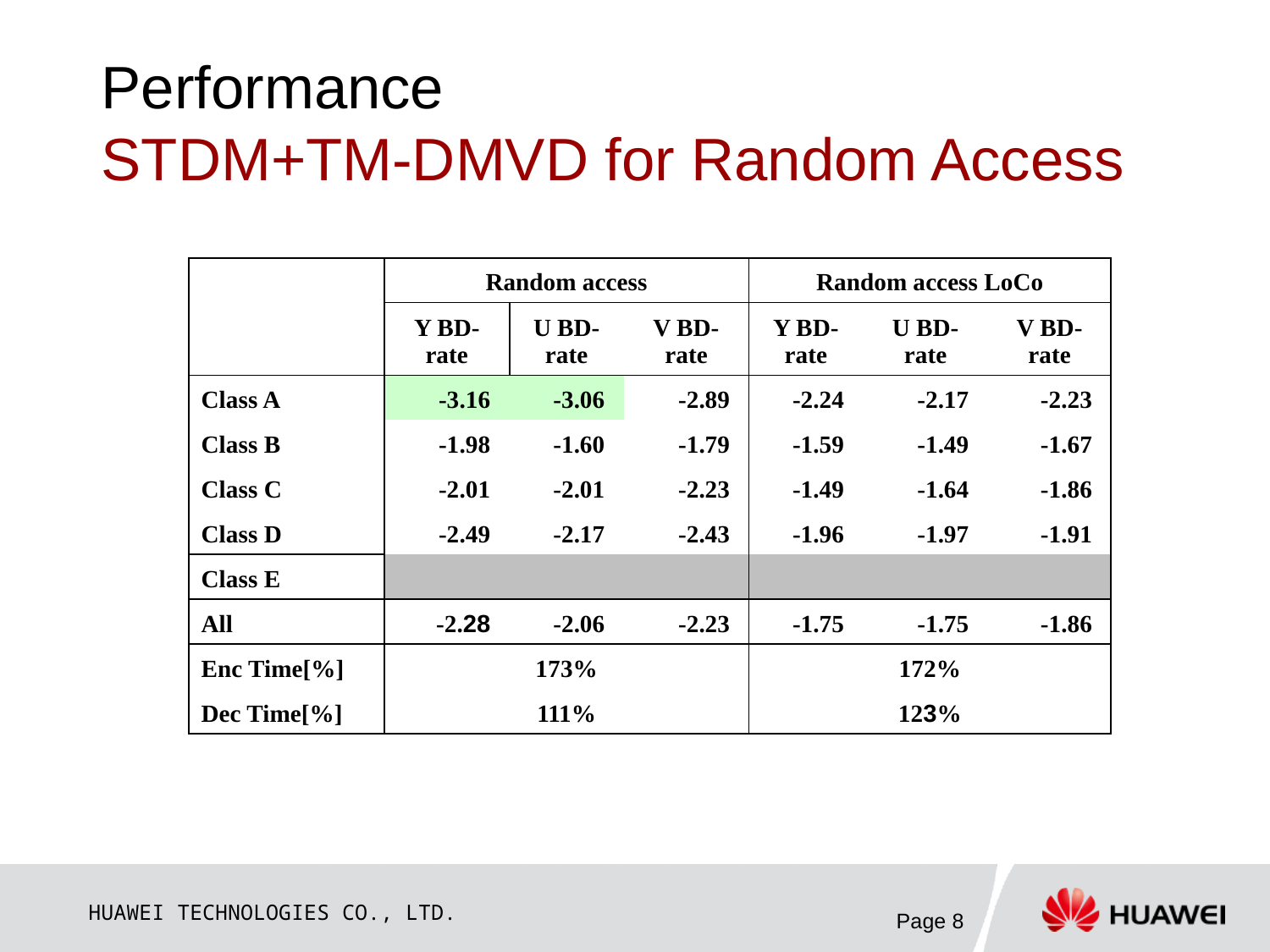

# Performance STDM+TM-DMVD for Random Access
|  | Random access |  |  | Random access LoCo |  |  |
| --- | --- | --- | --- | --- | --- | --- |
|  | Y BD-rate | U BD-rate | V BD-rate | Y BD-rate | U BD-rate | V BD-rate |
| Class A | -3.16 | -3.06 | -2.89 | -2.24 | -2.17 | -2.23 |
| Class B | -1.98 | -1.60 | -1.79 | -1.59 | -1.49 | -1.67 |
| Class C | -2.01 | -2.01 | -2.23 | -1.49 | -1.64 | -1.86 |
| Class D | -2.49 | -2.17 | -2.43 | -1.96 | -1.97 | -1.91 |
| Class E |  |  |  |  |  |  |
| All | -2.28 | -2.06 | -2.23 | -1.75 | -1.75 | -1.86 |
| Enc Time[%] | 173% |  |  | 172% |  |  |
| Dec Time[%] | 111% |  |  | 123% |  |  |